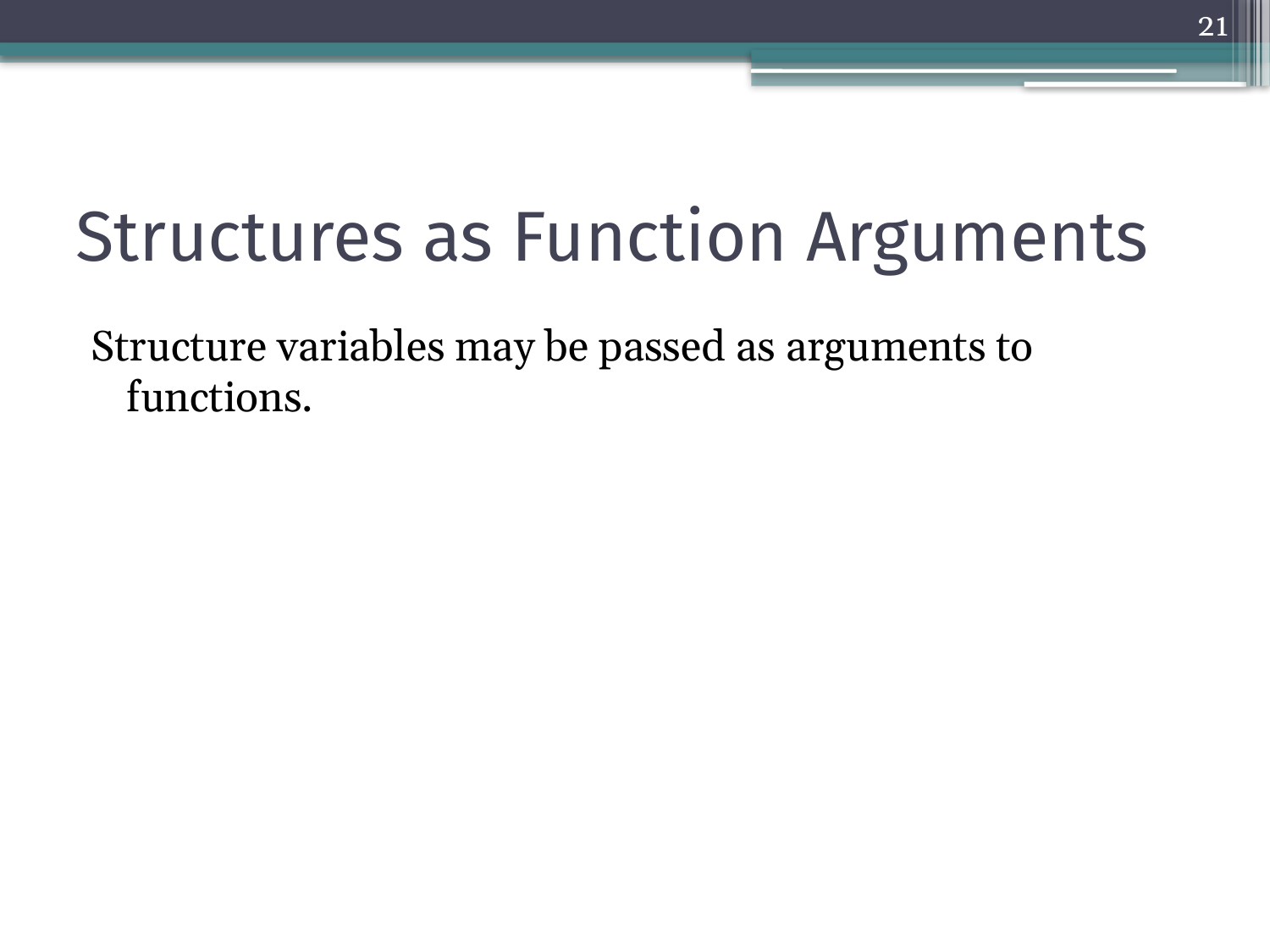

21
# Structures as Function Arguments
Structure variables may be passed as arguments to functions.